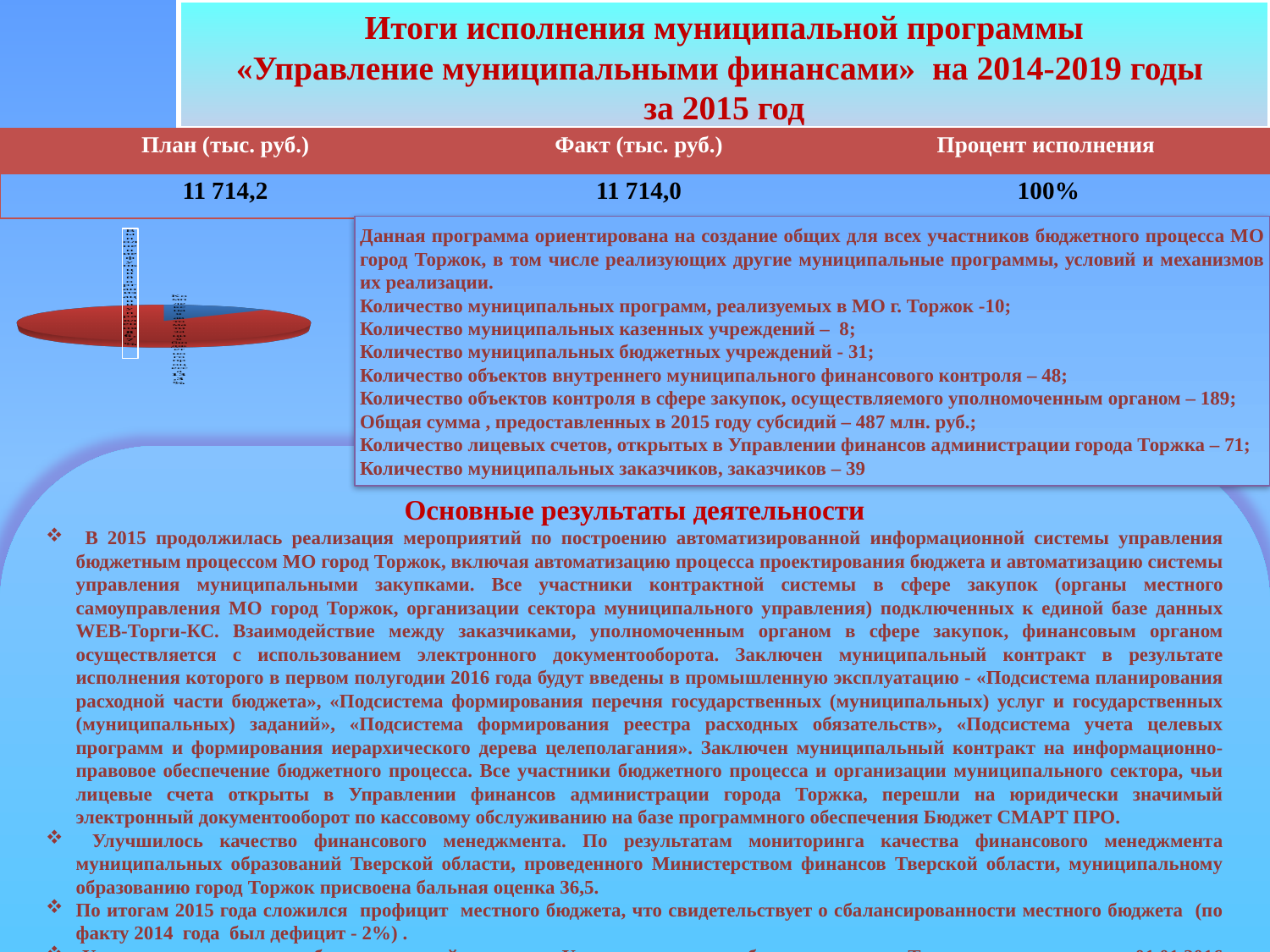

[unsupported chart]

Итоги исполнения муниципальной программы
 «Управление муниципальными финансами»  на 2014-2019 годы
за 2015 год
 за 2015 год

40
| План (тыс. руб.) | Факт (тыс. руб.) | Процент исполнения |
| --- | --- | --- |
| 11 714,2 | 11 714,0 | 100% |

[unsupported chart]

Данная программа ориентирована на создание общих для всех участников бюджетного процесса МО город Торжок, в том числе реализующих другие муниципальные программы, условий и механизмов их реализации.
Количество муниципальных программ, реализуемых в МО г. Торжок -10;
Количество муниципальных казенных учреждений –  8;
Количество муниципальных бюджетных учреждений - 31;
Количество объектов внутреннего муниципального финансового контроля – 48;
Количество объектов контроля в сфере закупок, осуществляемого уполномоченным органом – 189;
Общая сумма , предоставленных в 2015 году субсидий – 487 млн. руб.;
Количество лицевых счетов, открытых в Управлении финансов администрации города Торжка – 71;
Количество муниципальных заказчиков, заказчиков – 39

Основные результаты деятельности
 В 2015 продолжилась реализация мероприятий по построению автоматизированной информационной системы управления бюджетным процессом МО город Торжок, включая автоматизацию процесса проектирования бюджета и автоматизацию системы управления муниципальными закупками. Все участники контрактной системы в сфере закупок (органы местного самоуправления МО город Торжок, организации сектора муниципального управления) подключенных к единой базе данных WEB-Торги-КС. Взаимодействие между заказчиками, уполномоченным органом в сфере закупок, финансовым органом осуществляется с использованием электронного документооборота. Заключен муниципальный контракт в результате исполнения которого в первом полугодии 2016 года будут введены в промышленную эксплуатацию - «Подсистема планирования расходной части бюджета», «Подсистема формирования перечня государственных (муниципальных) услуг и государственных (муниципальных) заданий», «Подсистема формирования реестра расходных обязательств», «Подсистема учета целевых программ и формирования иерархического дерева целеполагания». Заключен муниципальный контракт на информационно-правовое обеспечение бюджетного процесса. Все участники бюджетного процесса и организации муниципального сектора, чьи лицевые счета открыты в Управлении финансов администрации города Торжка, перешли на юридически значимый электронный документооборот по кассовому обслуживанию на базе программного обеспечения Бюджет СМАРТ ПРО.
 Улучшилось качество финансового менеджмента. По результатам мониторинга качества финансового менеджмента муниципальных образований Тверской области, проведенного Министерством финансов Тверской области, муниципальному образованию город Торжок присвоена бальная оценка 36,5.
По итогам 2015 года сложился  профицит  местного бюджета, что свидетельствует о сбалансированности местного бюджета  (по факту 2014  года  был дефицит - 2%) .
 Улучшилась ситуация в области долговой политики. У муниципального образования город Торжок по состоянию на 01.01.2016 долговые обязательства отсутствовали (по факту 2014 года максимальный уровень долговой нагрузки на местный бюджет  - 4,2%).
 Улучшилась ситуация в сфере управления муниципальными финансами. По состоянию на 01.01.2016 просроченная кредиторская задолженность отсутствует.  Снизился диапазон соотношения суммы остатков собственных средств на счете местного бюджета на                 1 января текущего года (без учета остатков по целевым межбюджетным трансфертам) к сумме расходов местного бюджета за отчетный год с 2,2%  до  1%.
Количество принятых в 2015 году к учету денежных обязательств  с учетом принятых изменений – 5704 на общую сумму – 753 млн. руб.;
В 2015 году  в Управление финансов  к оплате предоставлено 38306 платежных поручений, из них санкционировано к оплате 37852 платежных поручений, что составило 98,8%;
Количество проведенных в 2015 году проверок в рамках внутреннего муниципального финансового контроля - 5,  объемы проверенных средств -322 млн. руб.
Количество проведенных в 2015 году проверок в сфере закупок, осуществляемых уполномоченным органом – 6, объемы проверенных средств 17 млн. руб.
Количество муниципальных правовых актов по вопросам организации бюджетного процесса разработанных в 2015 году и в которые в 2015 году внесены изменения – 21